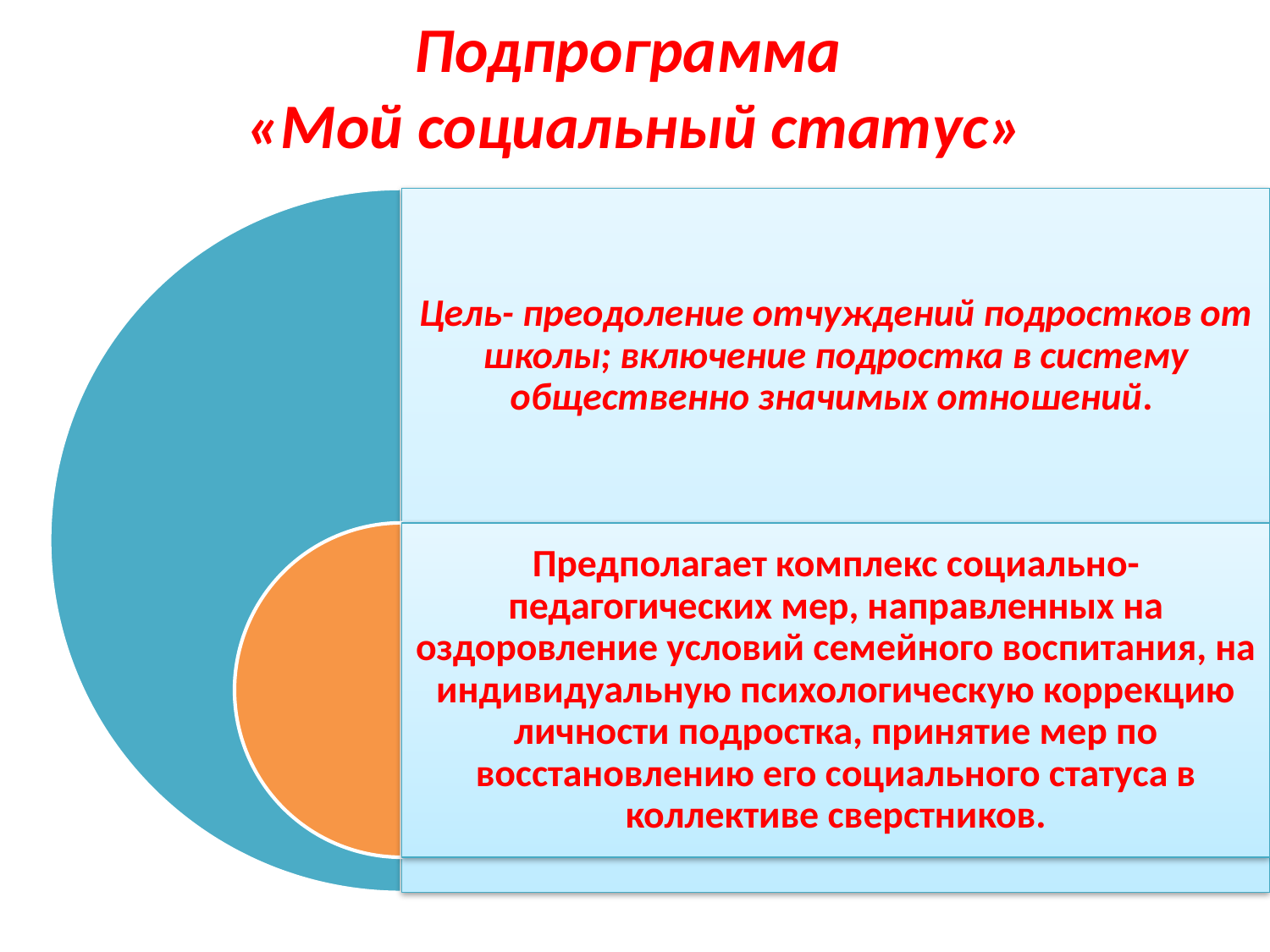

# Подпрограмма «Мой социальный статус»
Цель- преодоление отчуждений подростков от школы; включение подростка в систему общественно значимых отношений.
Предполагает комплекс социально-педагогических мер, направленных на оздоровление условий семейного воспитания, на индивидуальную психологическую коррекцию личности подростка, принятие мер по восстановлению его социального статуса в коллективе сверстников.